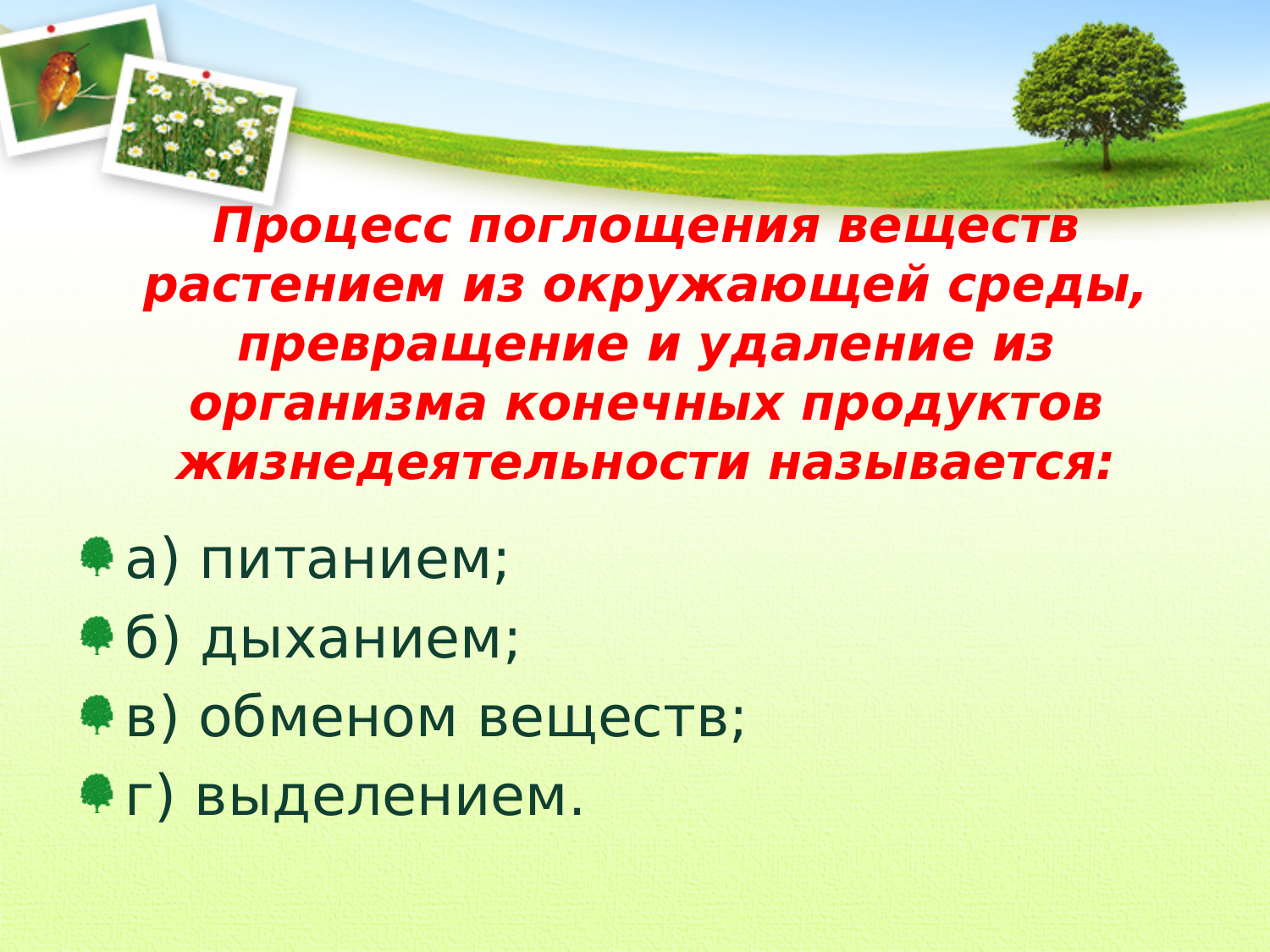

# Процесс поглощения веществ растением из окружающей среды, превращение и удаление из организма конечных продуктов жизнедеятельности называется:
а) питанием;
б) дыханием;
в) обменом веществ;
г) выделением.